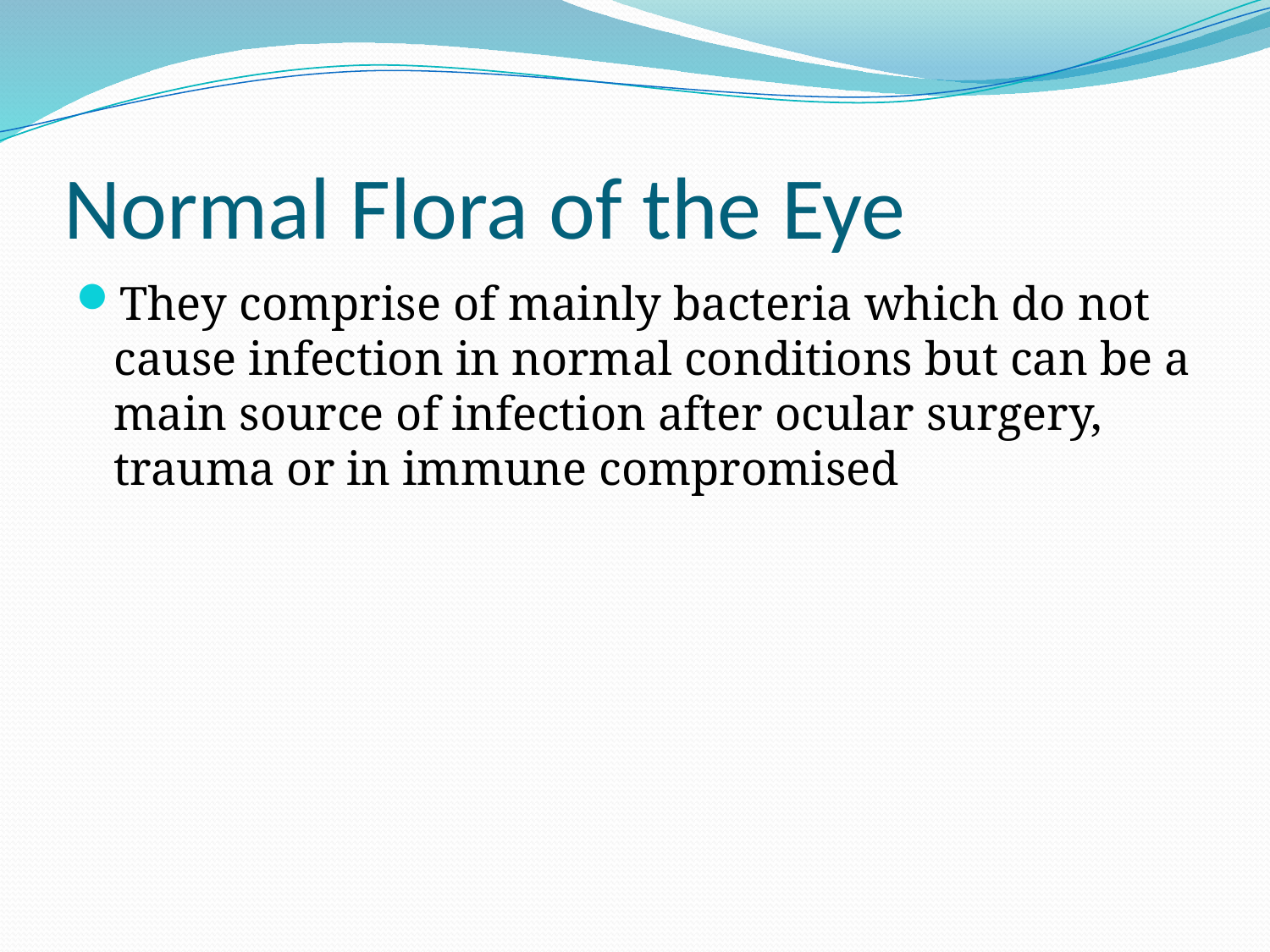

# Normal Flora of the Eye
They comprise of mainly bacteria which do not cause infection in normal conditions but can be a main source of infection after ocular surgery, trauma or in immune compromised